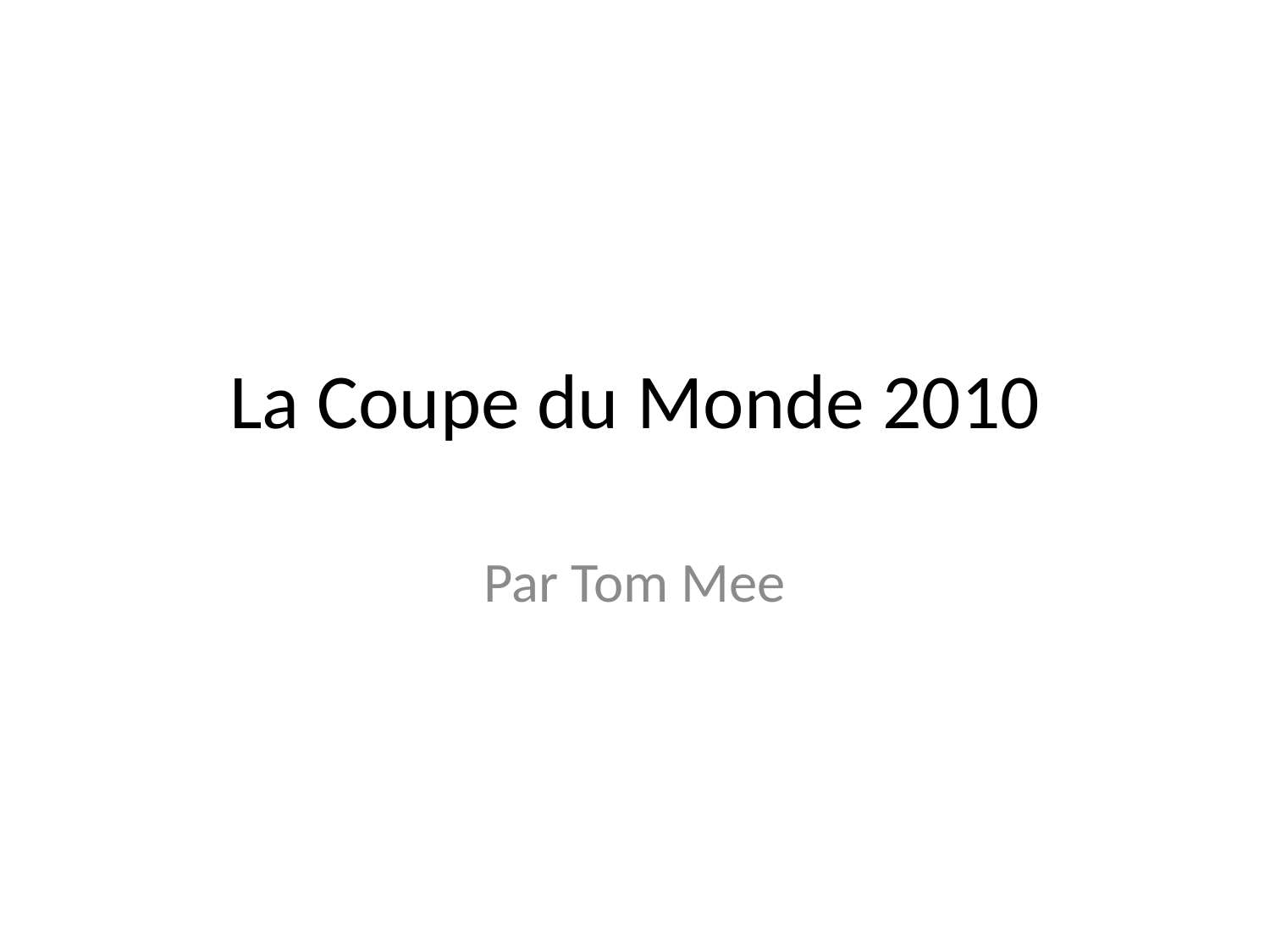

# La Coupe du Monde 2010
Par Tom Mee